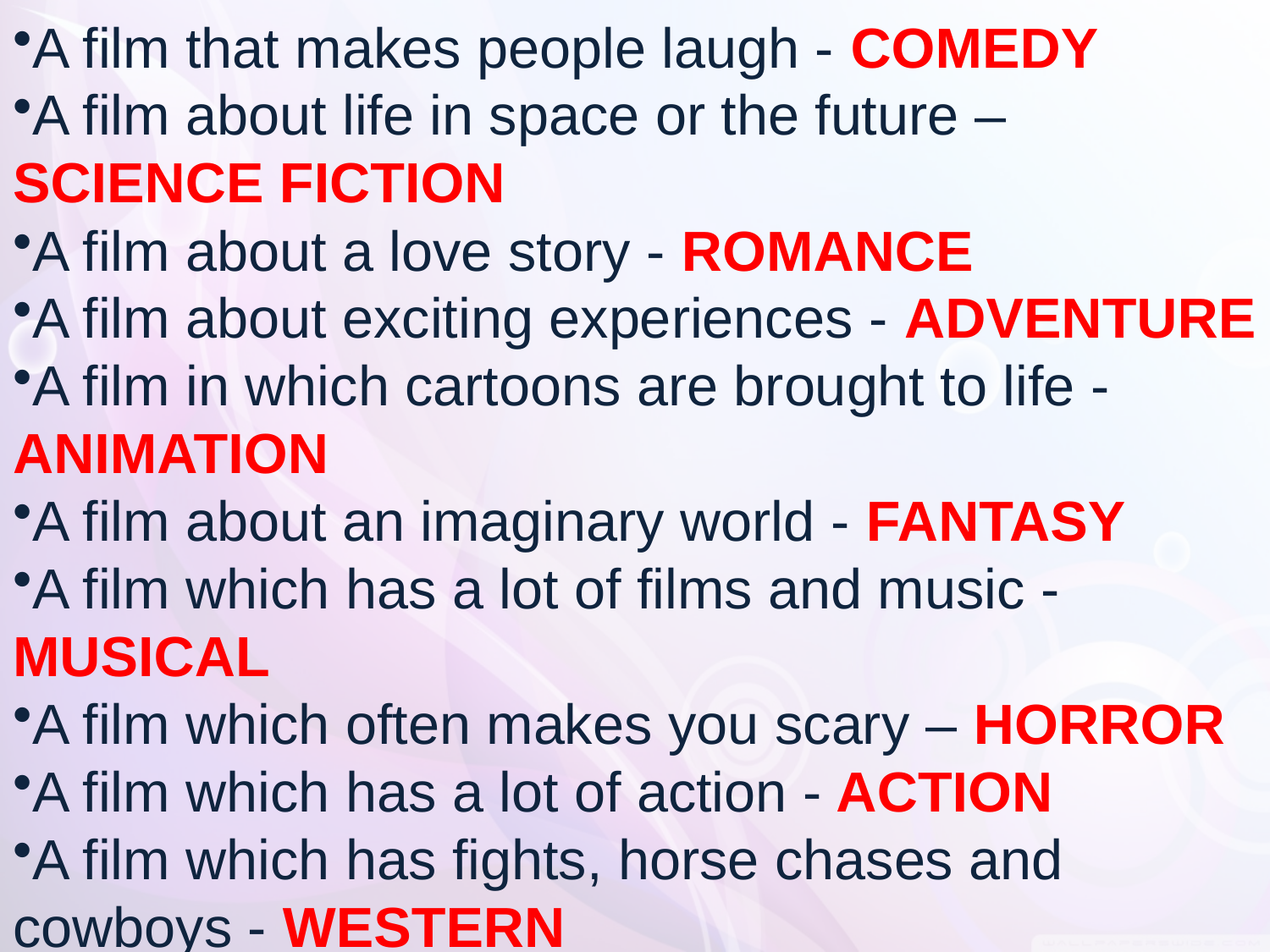

A film that makes people laugh - COMEDY
A film about life in space or the future – SCIENCE FICTION
A film about a love story - ROMANCE
A film about exciting experiences - ADVENTURE
A film in which cartoons are brought to life - ANIMATION
A film about an imaginary world - FANTASY
A film which has a lot of films and music - MUSICAL
A film which often makes you scary – HORROR
A film which has a lot of action - ACTION
A film which has fights, horse chases and cowboys - WESTERN